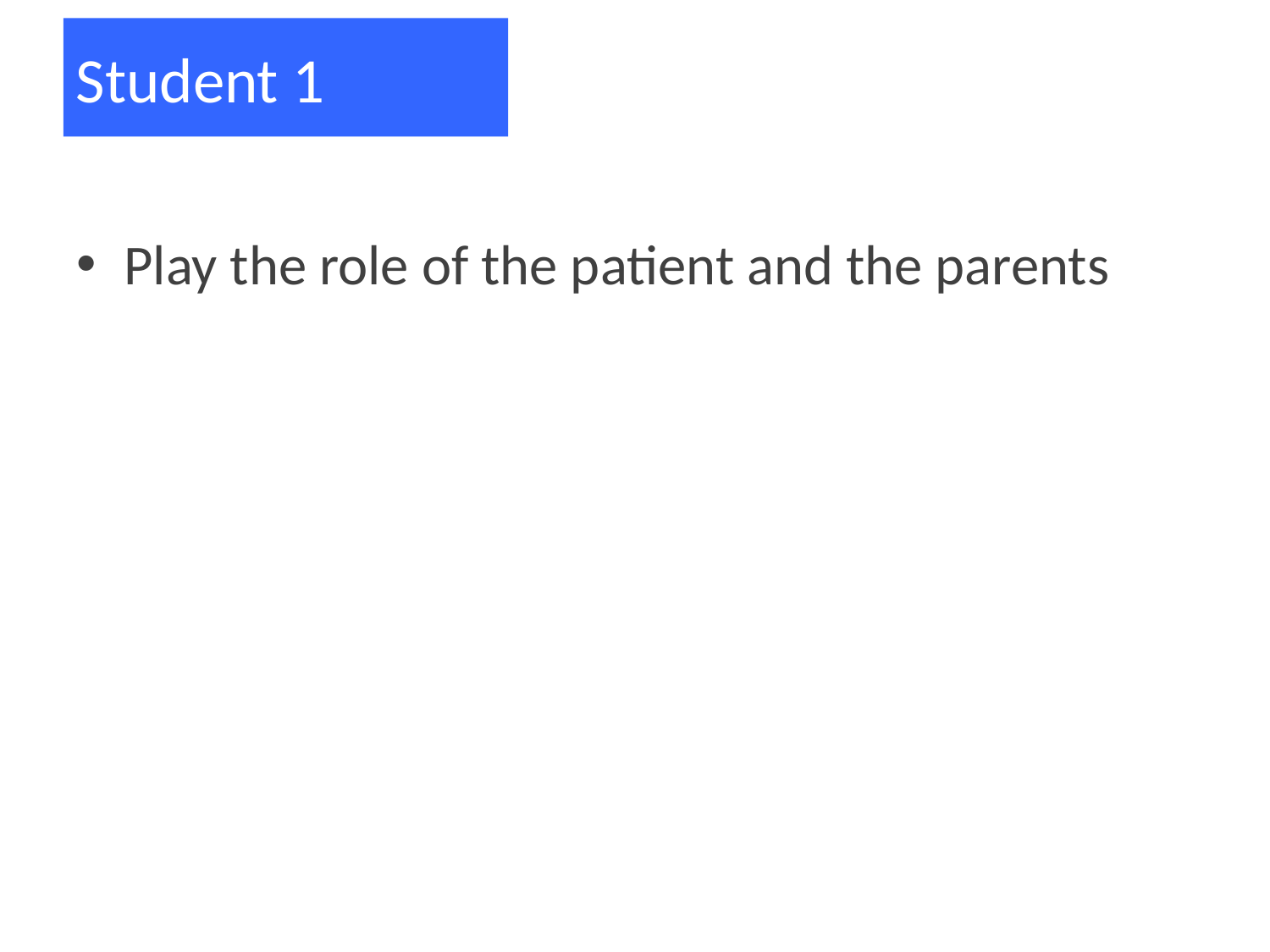

Student 1
Play the role of the patient and the parents